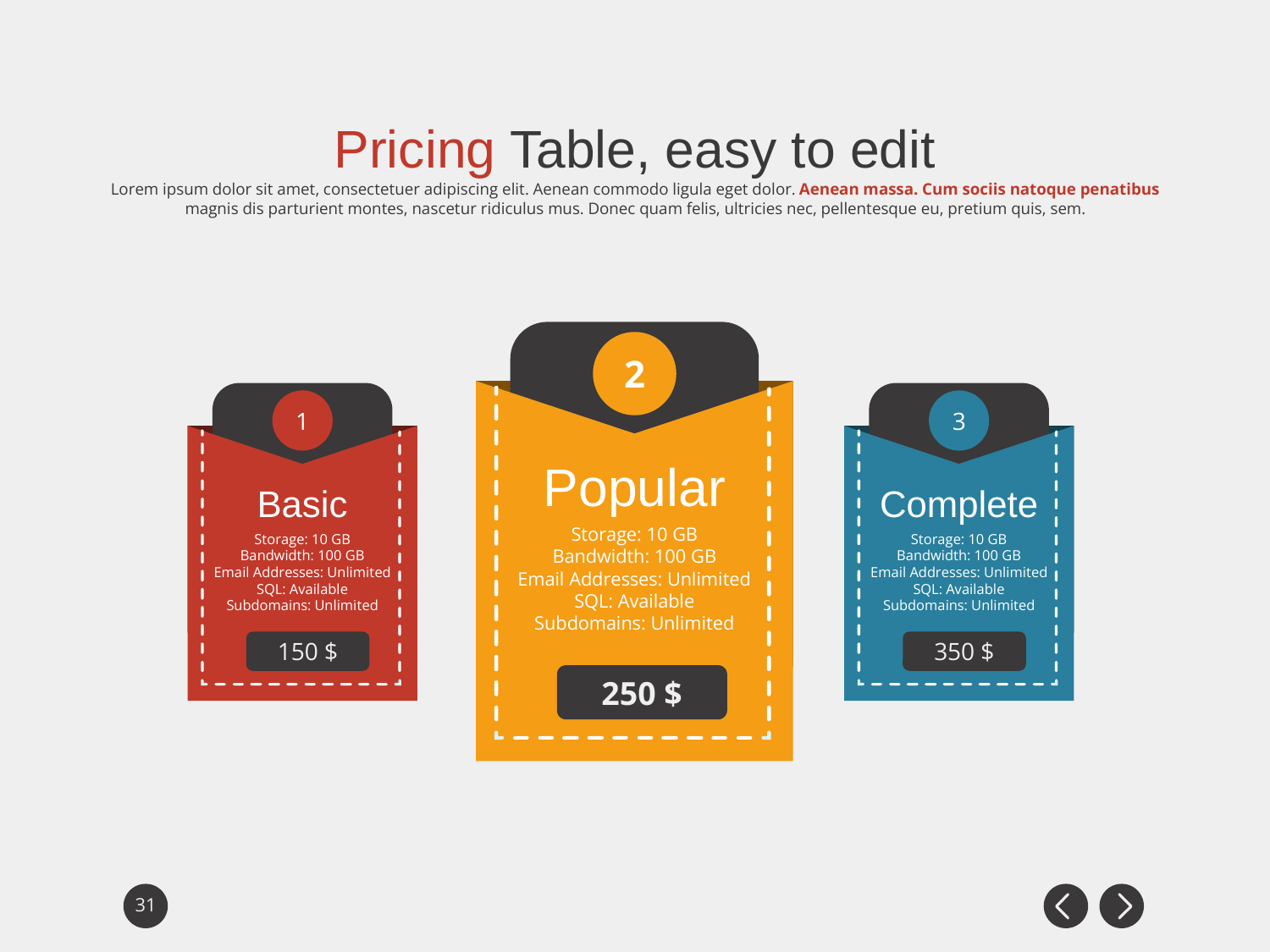

Pricing Table, easy to edit
Lorem ipsum dolor sit amet, consectetuer adipiscing elit. Aenean commodo ligula eget dolor. Aenean massa. Cum sociis natoque penatibus magnis dis parturient montes, nascetur ridiculus mus. Donec quam felis, ultricies nec, pellentesque eu, pretium quis, sem.

2

Popular
Storage: 10 GB
Bandwidth: 100 GB
Email Addresses: Unlimited
SQL: Available
Subdomains: Unlimited
250 $

1

Basic
Storage: 10 GB
Bandwidth: 100 GB
Email Addresses: Unlimited
SQL: Available
Subdomains: Unlimited
150 $

3

Complete
Storage: 10 GB
Bandwidth: 100 GB
Email Addresses: Unlimited
SQL: Available
Subdomains: Unlimited
350 $